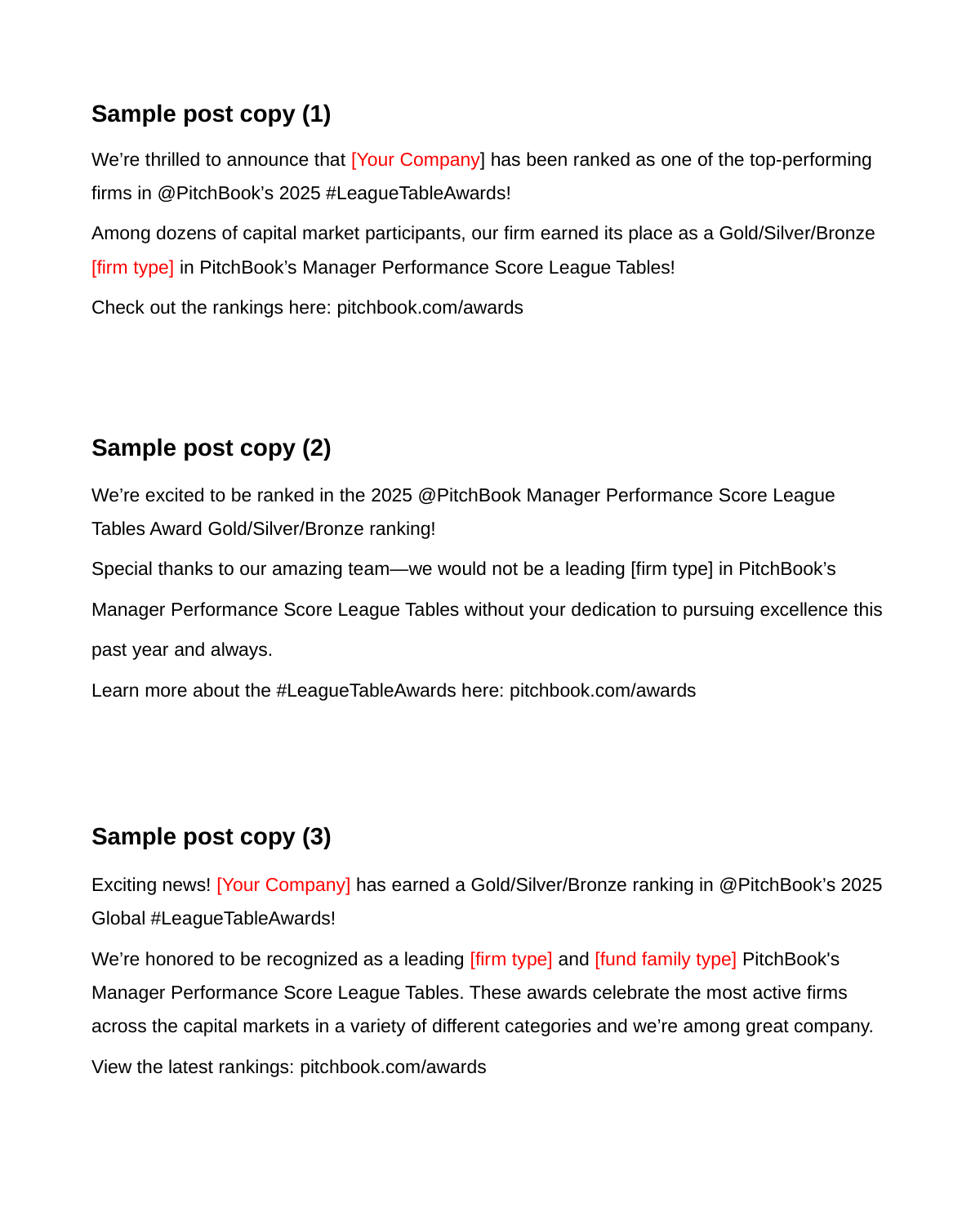

Sample post copy (1)
We’re thrilled to announce that [Your Company] has been ranked as one of the top-performing firms in @PitchBook’s 2025 #LeagueTableAwards!
Among dozens of capital market participants, our firm earned its place as a Gold/Silver/Bronze [firm type] in PitchBook’s Manager Performance Score League Tables!
Check out the rankings here: pitchbook.com/awards

Sample post copy (2)
We’re excited to be ranked in the 2025 @PitchBook Manager Performance Score League Tables Award Gold/Silver/Bronze ranking!
Special thanks to our amazing team—we would not be a leading [firm type] in PitchBook’s
Manager Performance Score League Tables without your dedication to pursuing excellence this
past year and always.
Learn more about the #LeagueTableAwards here: pitchbook.com/awards

Sample post copy (3)
Exciting news! [Your Company] has earned a Gold/Silver/Bronze ranking in @PitchBook’s 2025 Global #LeagueTableAwards!
We’re honored to be recognized as a leading [firm type] and [fund family type] PitchBook's Manager Performance Score League Tables. These awards celebrate the most active firms across the capital markets in a variety of different categories and we’re among great company.
View the latest rankings: pitchbook.com/awards